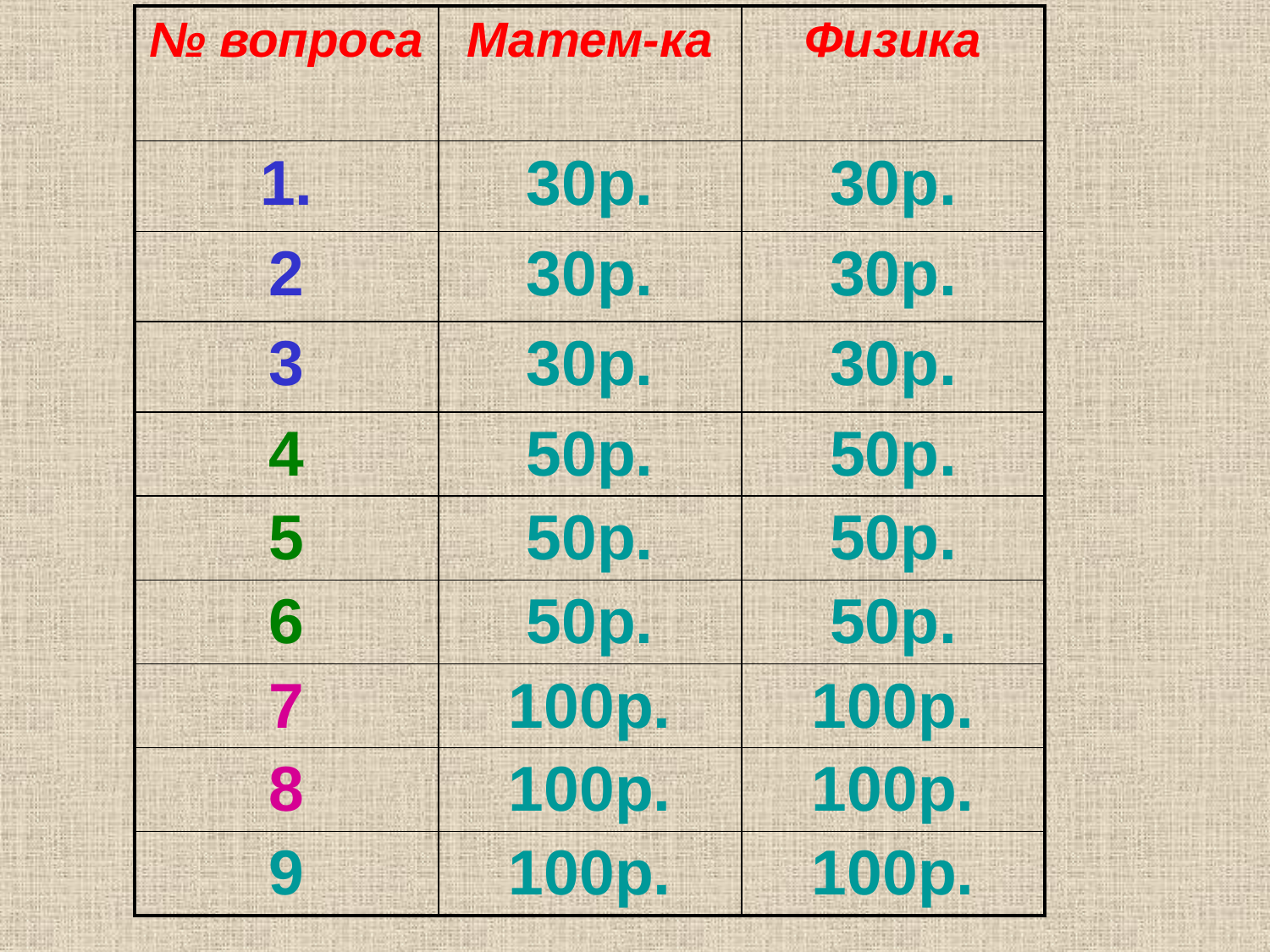

| № вопроса | Матем-ка | Физика |
| --- | --- | --- |
| 1. | 30р. | 30р. |
| 2 | 30р. | 30р. |
| 3 | 30р. | 30р. |
| 4 | 50р. | 50р. |
| 5 | 50р. | 50р. |
| 6 | 50р. | 50р. |
| 7 | 100р. | 100р. |
| 8 | 100р. | 100р. |
| 9 | 100р. | 100р. |
#